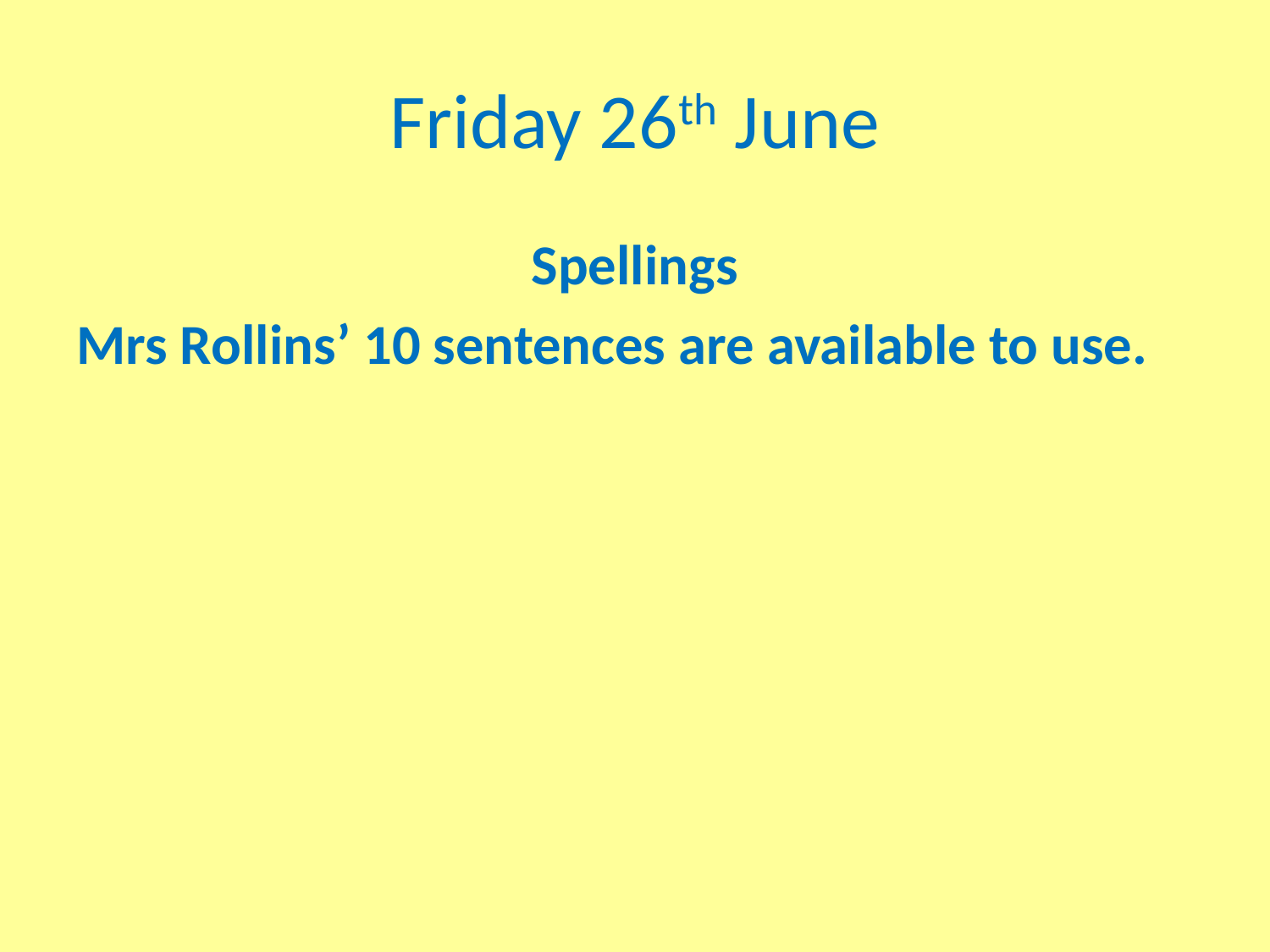

# Friday 26th June
Spellings
Mrs Rollins’ 10 sentences are available to use.